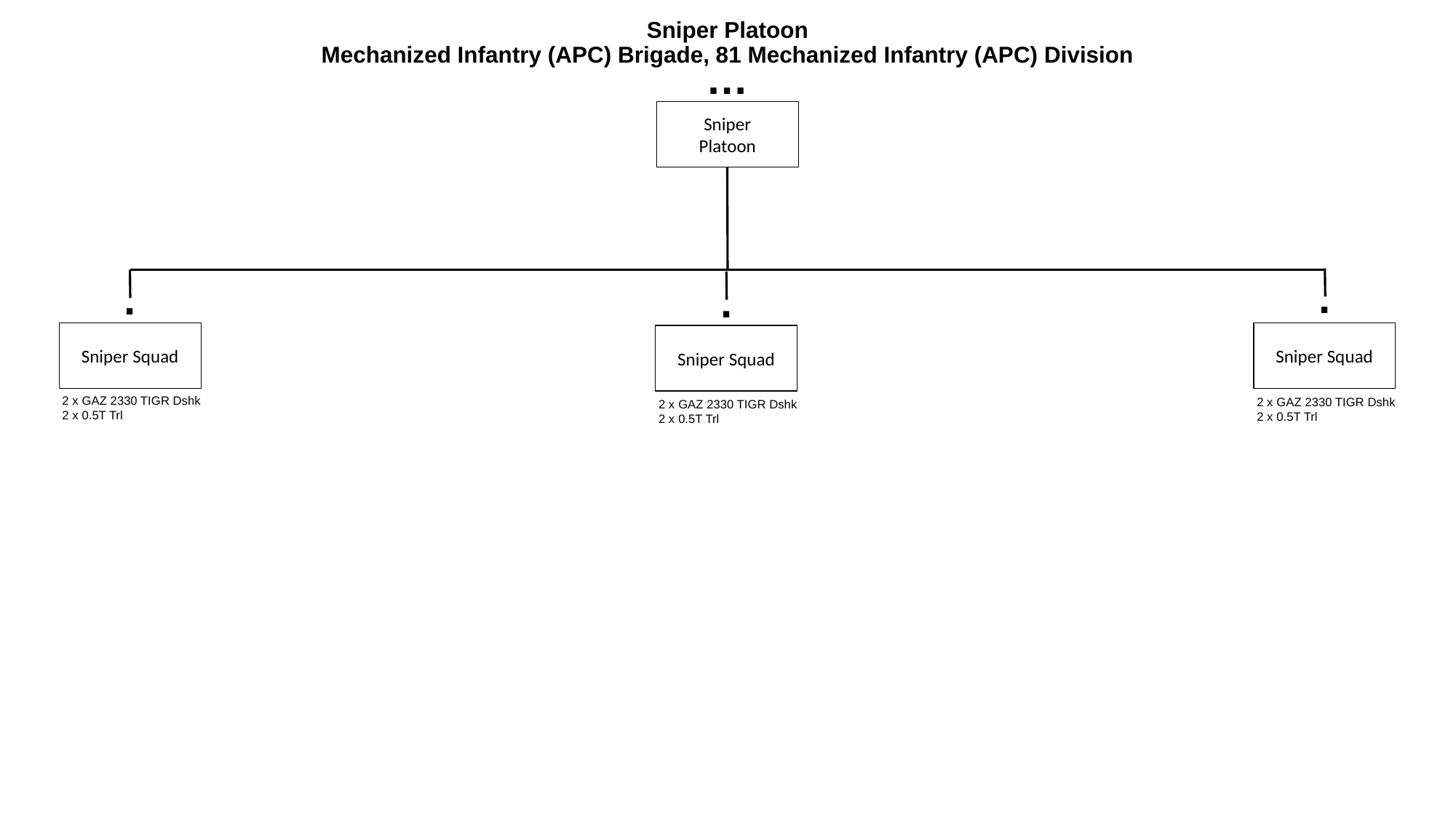

# Sniper Platoon Mechanized Infantry (APC) Brigade, 81 Mechanized Infantry (APC) Division
…
Sniper
Platoon
.
.
.
Sniper Squad
Sniper Squad
Sniper Squad
2 x GAZ 2330 TIGR Dshk
2 x 0.5T Trl
2 x GAZ 2330 TIGR Dshk
2 x 0.5T Trl
2 x GAZ 2330 TIGR Dshk
2 x 0.5T Trl